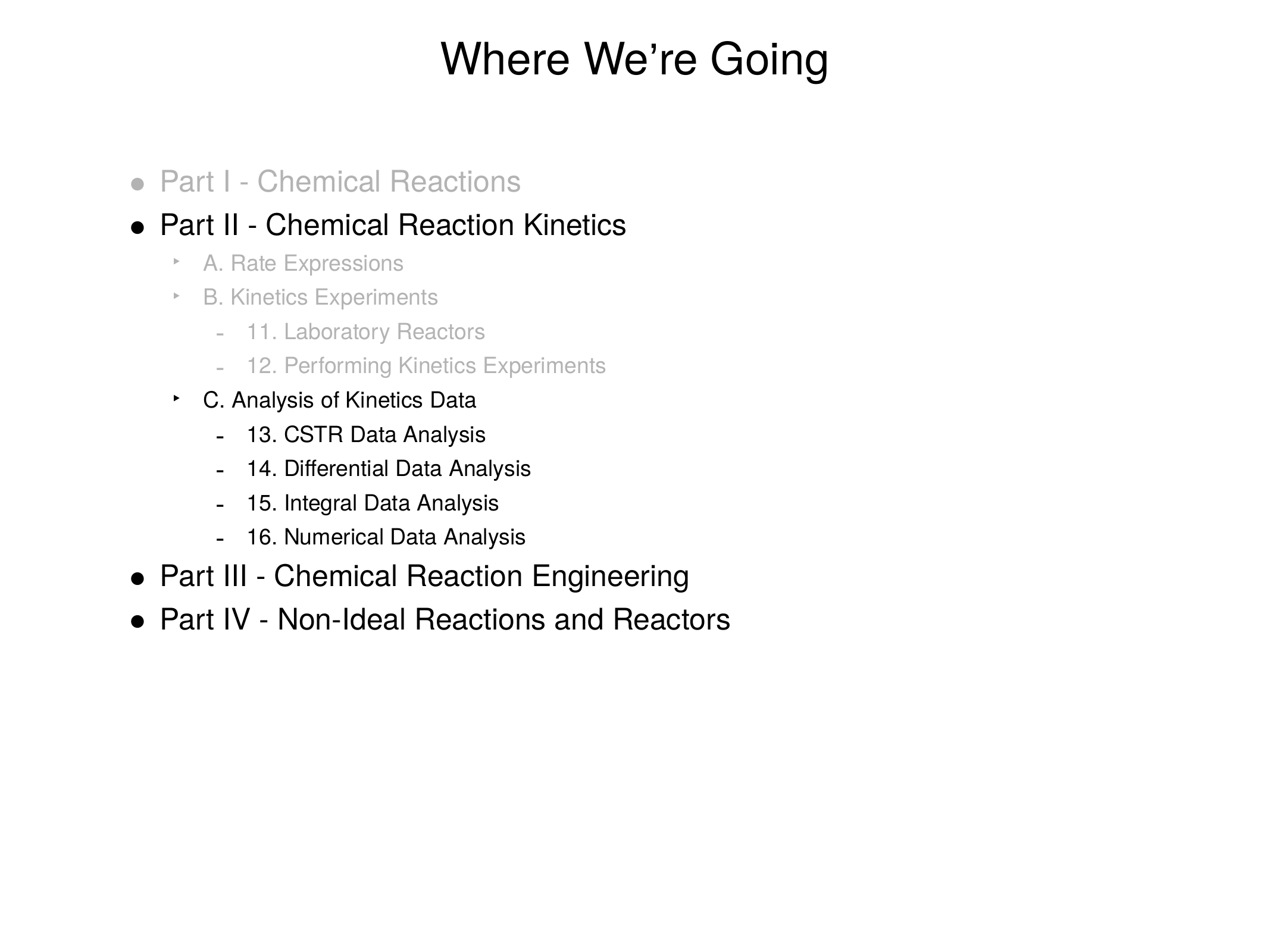

# Where We’re Going
Part I - Chemical Reactions
Part II - Chemical Reaction Kinetics
A. Rate Expressions
B. Kinetics Experiments
11. Laboratory Reactors
12. Performing Kinetics Experiments
C. Analysis of Kinetics Data
13. CSTR Data Analysis
14. Differential Data Analysis
15. Integral Data Analysis
16. Numerical Data Analysis
Part III - Chemical Reaction Engineering
Part IV - Non-Ideal Reactions and Reactors